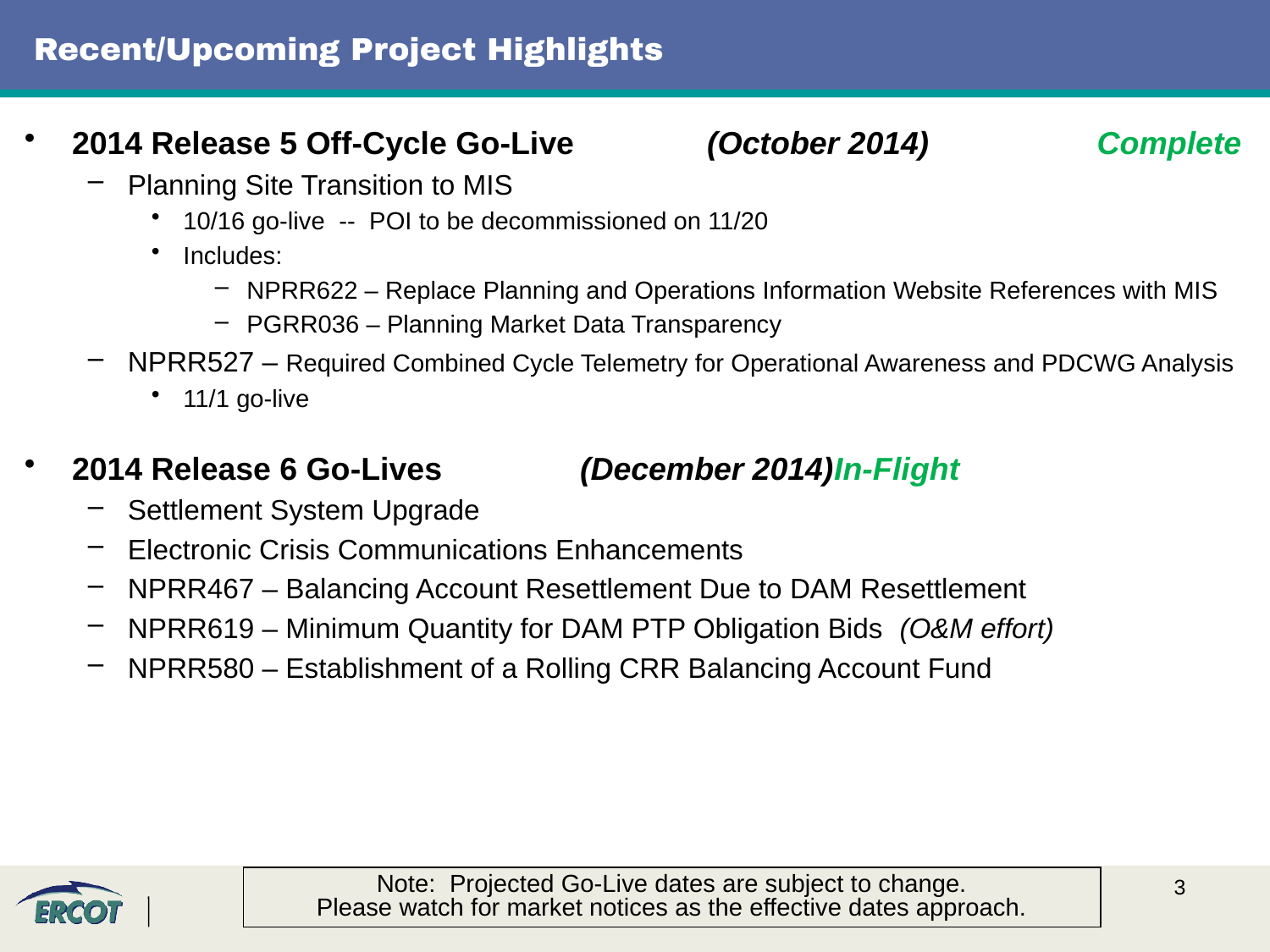

# Recent/Upcoming Project Highlights
2014 Release 5 Off-Cycle Go-Live 	(October 2014)		 Complete
Planning Site Transition to MIS
10/16 go-live  --  POI to be decommissioned on 11/20
Includes:
NPRR622 – Replace Planning and Operations Information Website References with MIS
PGRR036 – Planning Market Data Transparency
NPRR527 – Required Combined Cycle Telemetry for Operational Awareness and PDCWG Analysis
11/1 go-live

2014 Release 6 Go-Lives		(December 2014)	In-Flight
Settlement System Upgrade
Electronic Crisis Communications Enhancements
NPRR467 – Balancing Account Resettlement Due to DAM Resettlement
NPRR619 – Minimum Quantity for DAM PTP Obligation Bids  (O&M effort)
NPRR580 – Establishment of a Rolling CRR Balancing Account Fund

Note:  Projected Go-Live dates are subject to change.
Please watch for market notices as the effective dates approach.